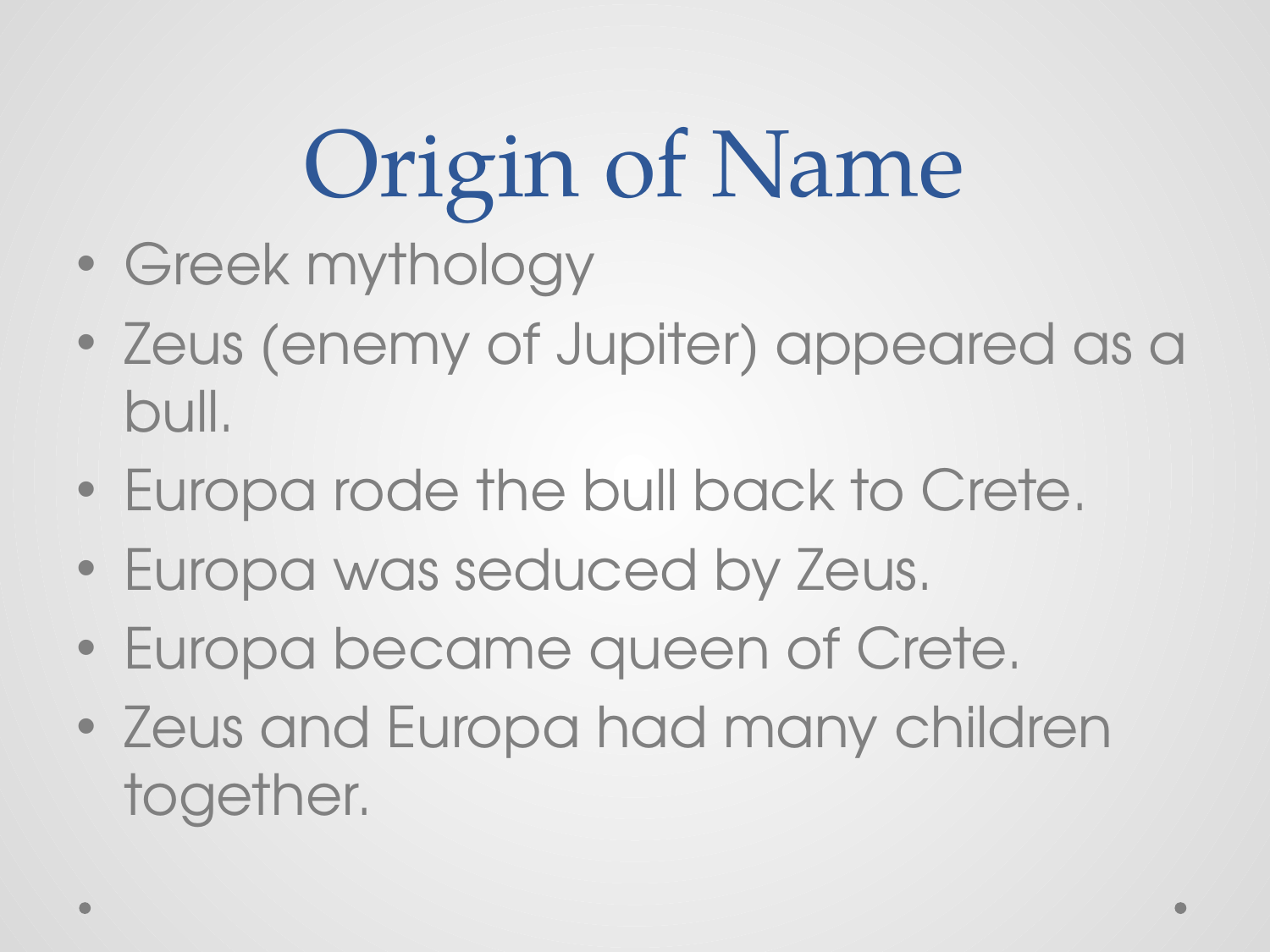

# Origin of Name
Greek mythology
Zeus (enemy of Jupiter) appeared as a bull.
Europa rode the bull back to Crete.
Europa was seduced by Zeus.
Europa became queen of Crete.
Zeus and Europa had many children together.